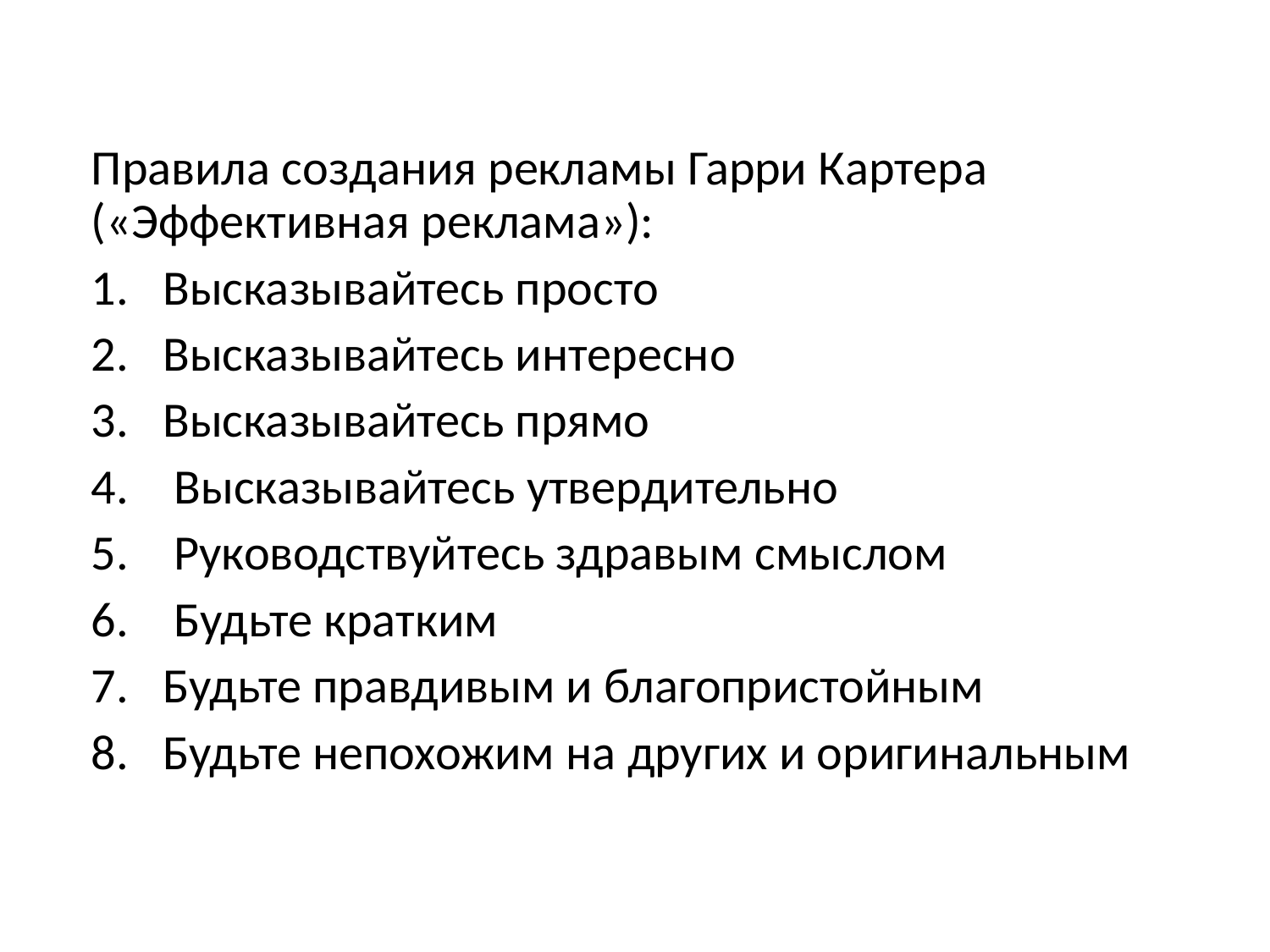

Правила создания рекламы Гарри Картера  («Эффективная реклама»):
Высказывайтесь просто
Высказывайтесь интересно
Высказывайтесь прямо
 Высказывайтесь утвердительно
 Руководствуйтесь здравым смыслом
 Будьте кратким
Будьте правдивым и благопристойным
Будьте непохожим на других и оригинальным